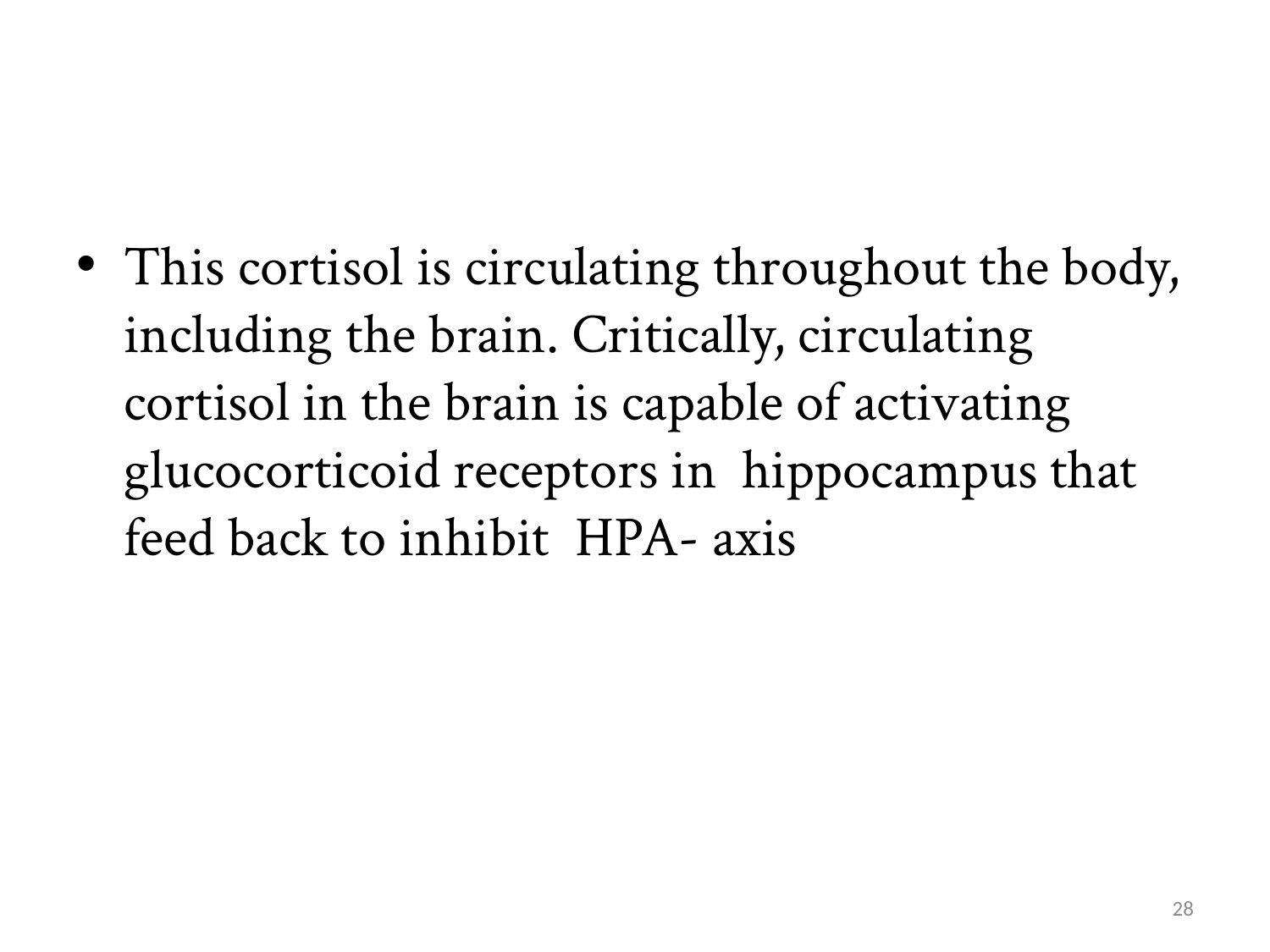

This cortisol is circulating throughout the body, including the brain. Critically, circulating cortisol in the brain is capable of activating glucocorticoid receptors in  hippocampus that feed back to inhibit  HPA- axis
28